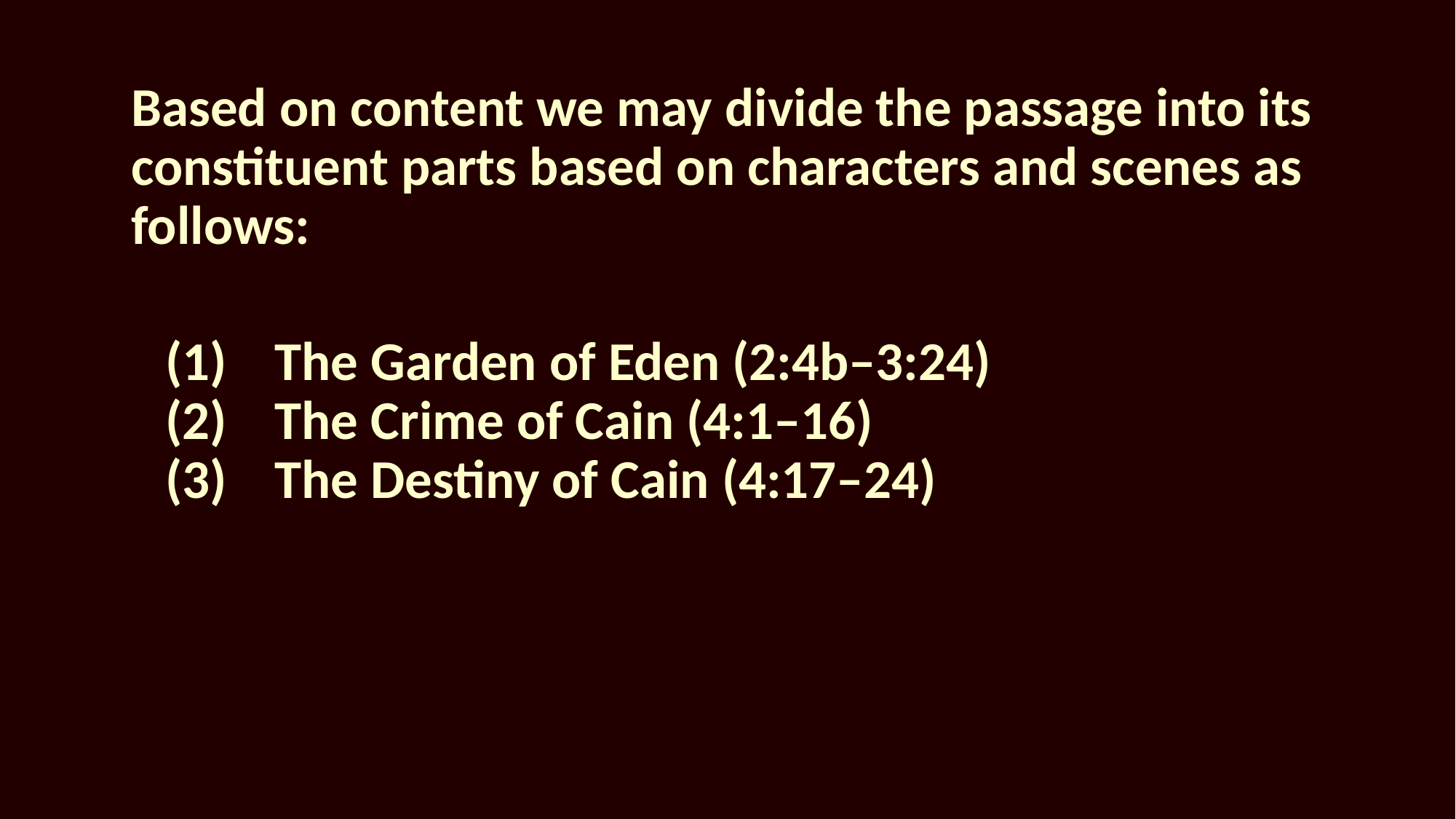

Based on content we may divide the passage into its constituent parts based on characters and scenes as follows:

(1)	The Garden of Eden (2:4b–3:24)
(2)	The Crime of Cain (4:1–16)
(3)	The Destiny of Cain (4:17–24)